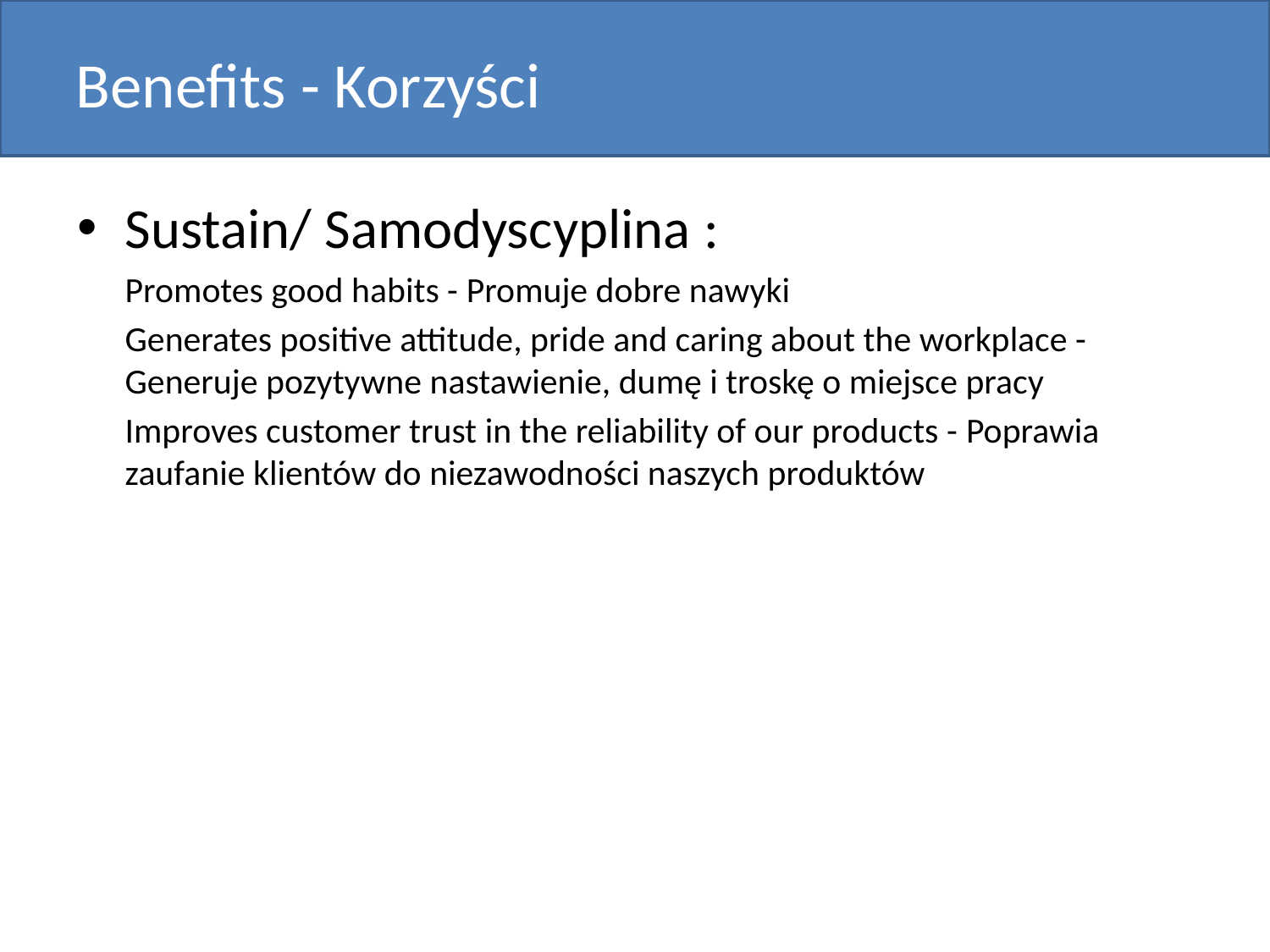

# Benefits - Korzyści
Sustain/ Samodyscyplina :
	Promotes good habits - Promuje dobre nawyki
	Generates positive attitude, pride and caring about the workplace - Generuje pozytywne nastawienie, dumę i troskę o miejsce pracy
	Improves customer trust in the reliability of our products - Poprawia zaufanie klientów do niezawodności naszych produktów